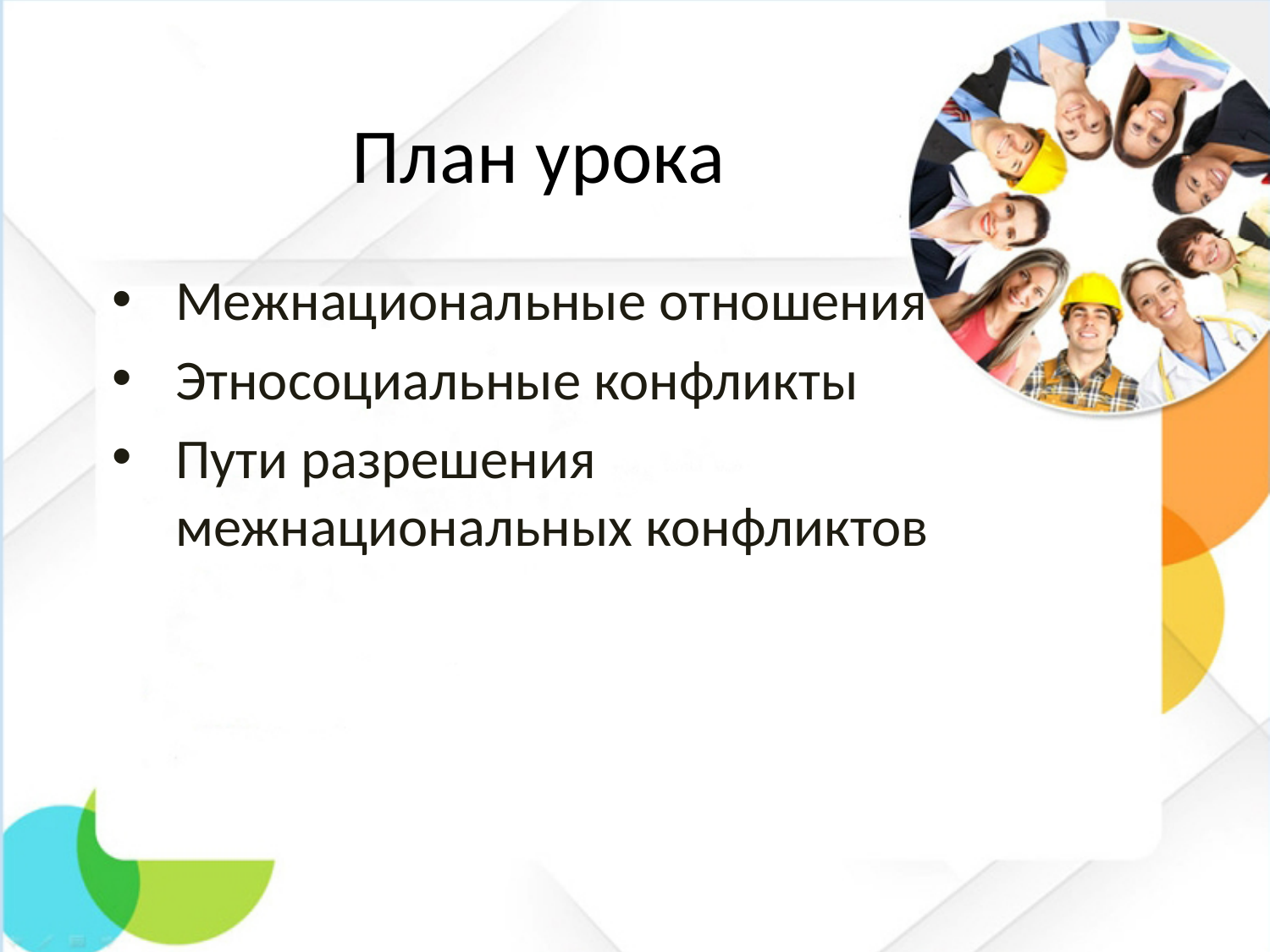

# План урока

Межнациональные отношения
Этносоциальные конфликты
Пути разрешения межнациональных конфликтов